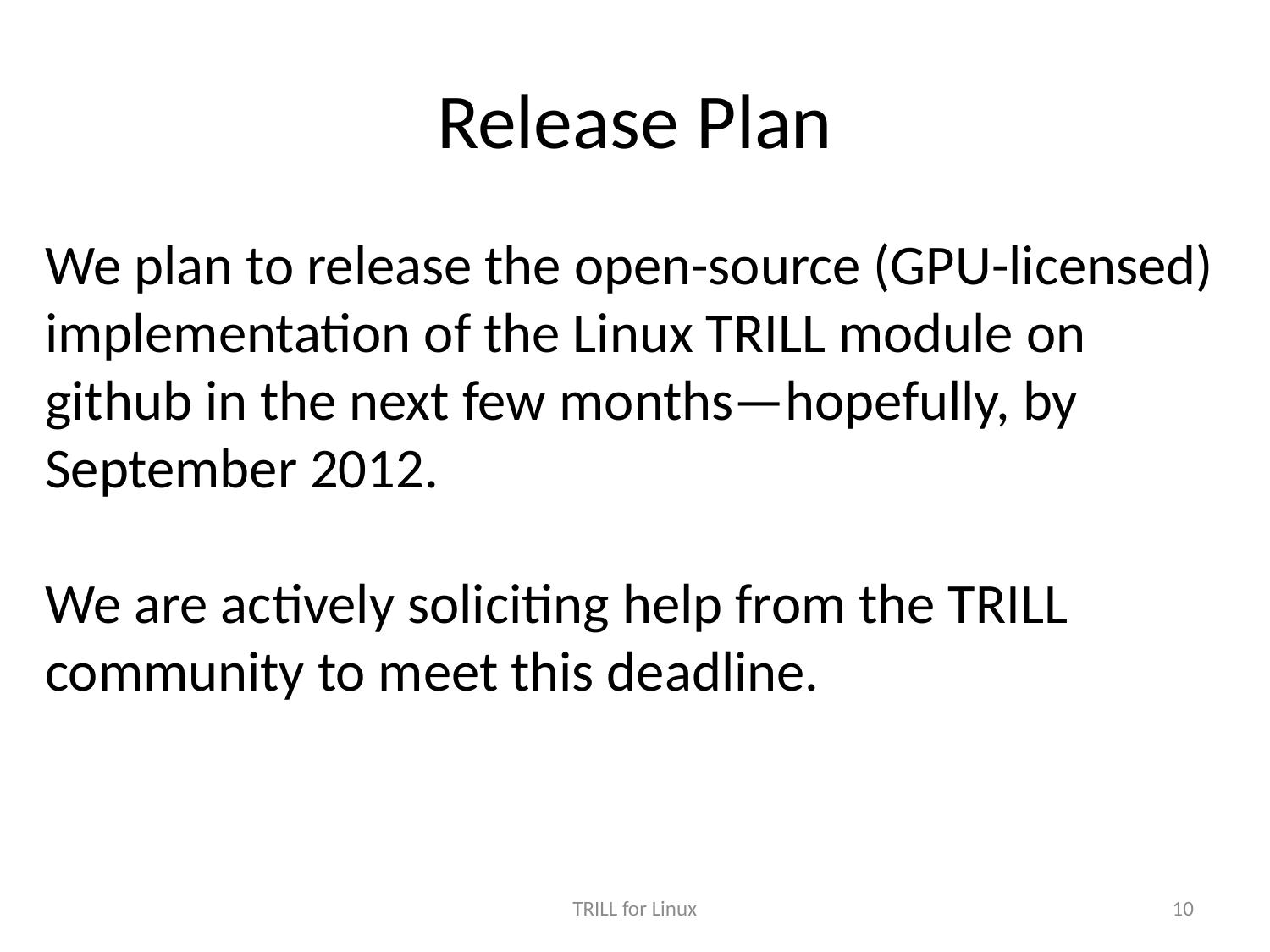

# Release Plan
We plan to release the open-source (GPU-licensed) implementation of the Linux TRILL module on github in the next few months—hopefully, by September 2012.

We are actively soliciting help from the TRILL community to meet this deadline.
TRILL for Linux
10